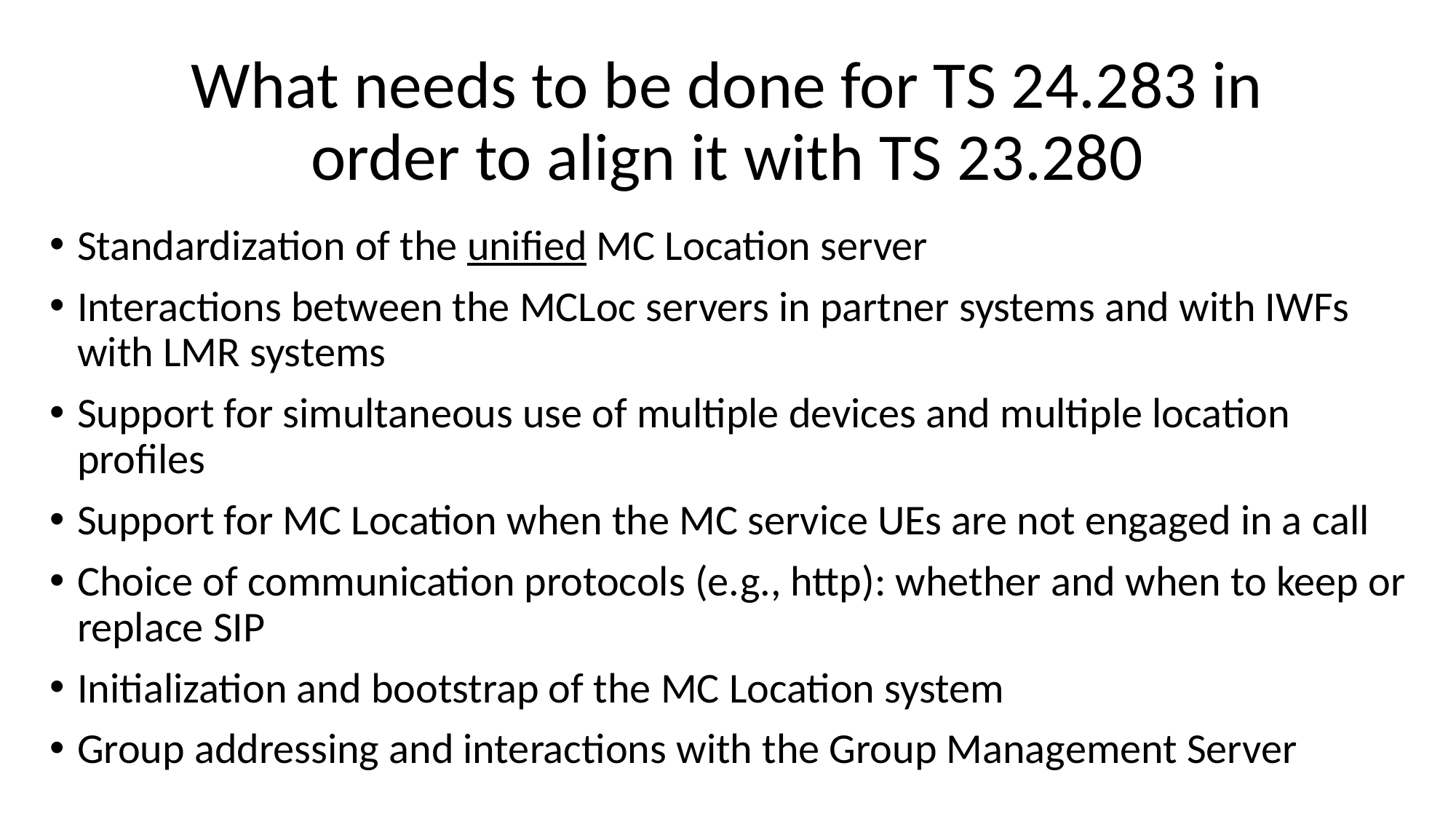

# What needs to be done for TS 24.283 in order to align it with TS 23.280
Standardization of the unified MC Location server
Interactions between the MCLoc servers in partner systems and with IWFs with LMR systems
Support for simultaneous use of multiple devices and multiple location profiles
Support for MC Location when the MC service UEs are not engaged in a call
Choice of communication protocols (e.g., http): whether and when to keep or replace SIP
Initialization and bootstrap of the MC Location system
Group addressing and interactions with the Group Management Server